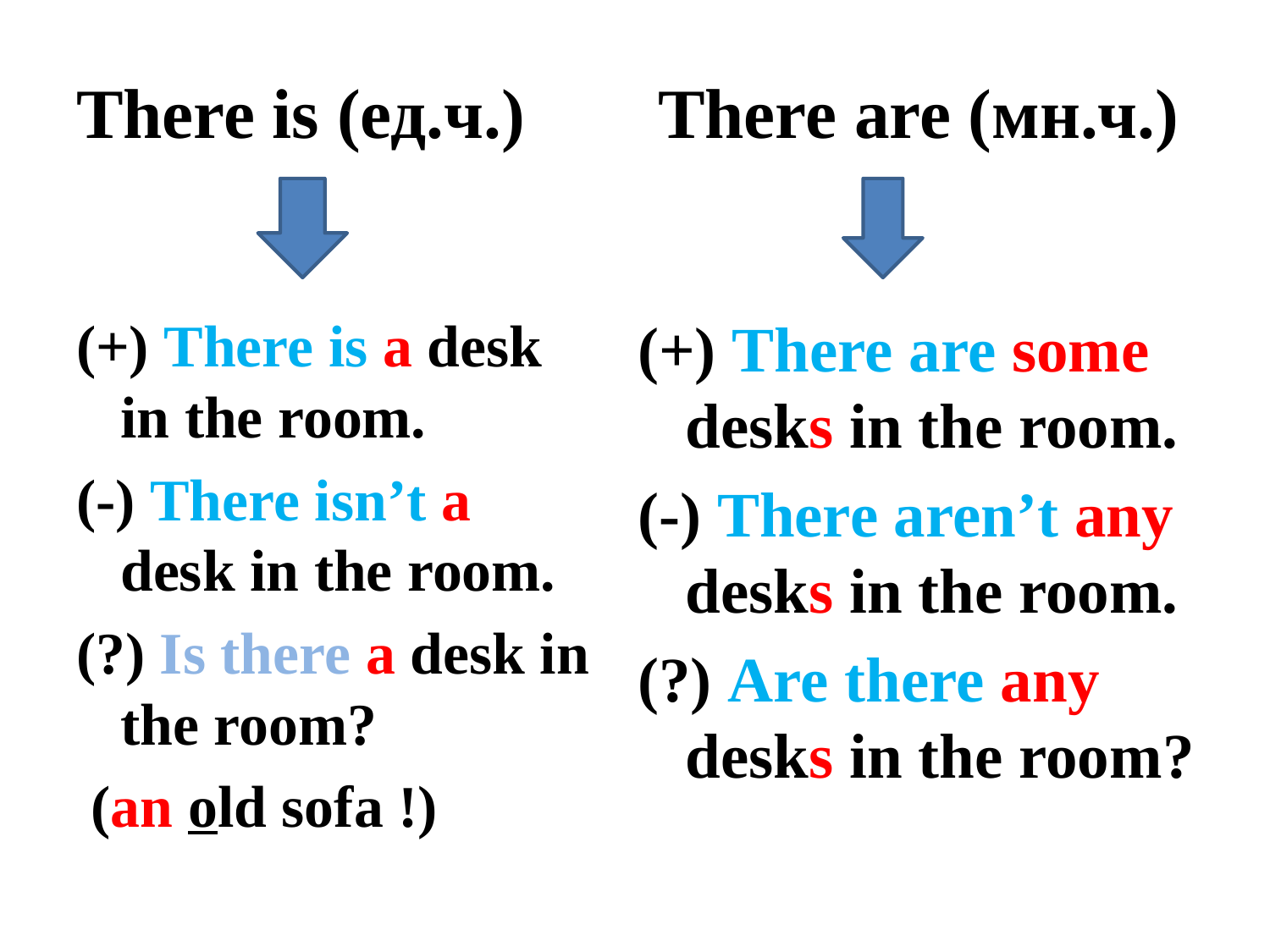

There is (ед.ч.)
There are (мн.ч.)

(+) There is a desk in the room.
(-) There isn’t a desk in the room.
(?) Is there a desk in the room?
 (an old sofa !)

(+) There are some desks in the room.
(-) There aren’t any desks in the room.
(?) Are there any desks in the room?